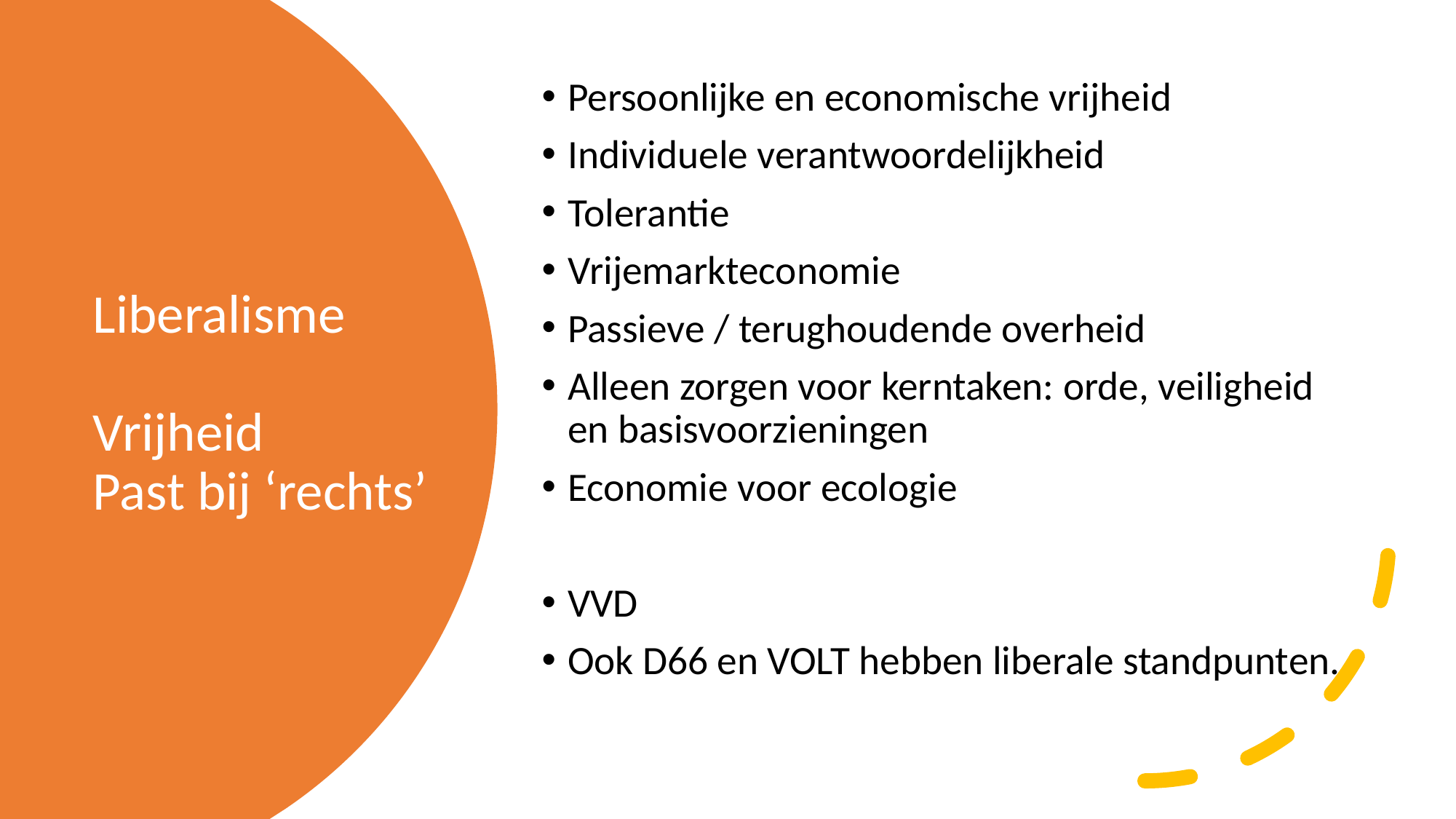

Persoonlijke en economische vrijheid
Individuele verantwoordelijkheid
Tolerantie
Vrijemarkteconomie
Passieve / terughoudende overheid
Alleen zorgen voor kerntaken: orde, veiligheid en basisvoorzieningen
Economie voor ecologie

VVD
Ook D66 en VOLT hebben liberale standpunten.

# Liberalisme Vrijheid Past bij ‘rechts’